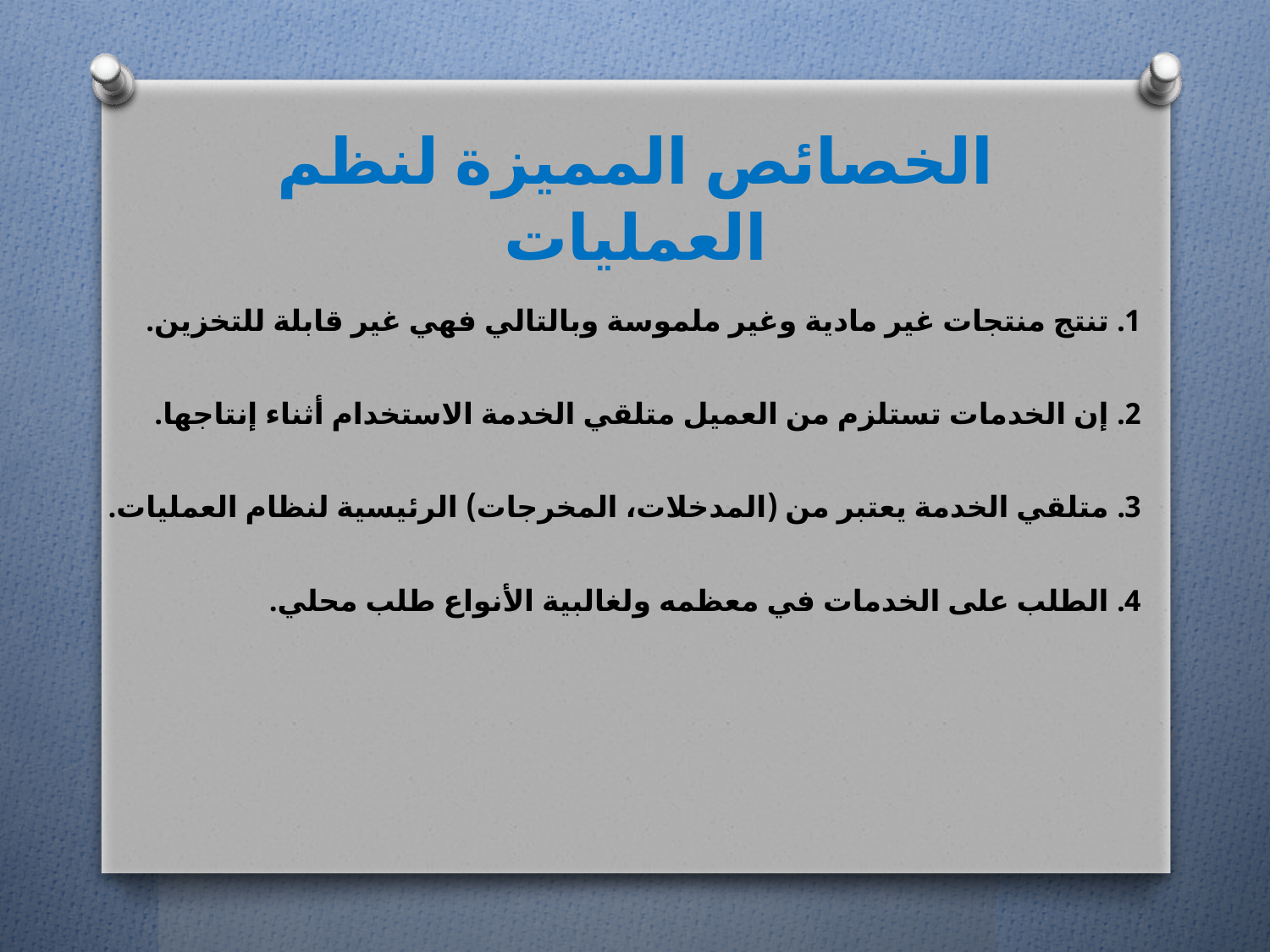

# الخصائص المميزة لنظم العمليات
1. تنتج منتجات غير مادية وغير ملموسة وبالتالي فهي غير قابلة للتخزين.
2. إن الخدمات تستلزم من العميل متلقي الخدمة الاستخدام أثناء إنتاجها.
3. متلقي الخدمة يعتبر من (المدخلات، المخرجات) الرئيسية لنظام العمليات.
4. الطلب على الخدمات في معظمه ولغالبية الأنواع طلب محلي.